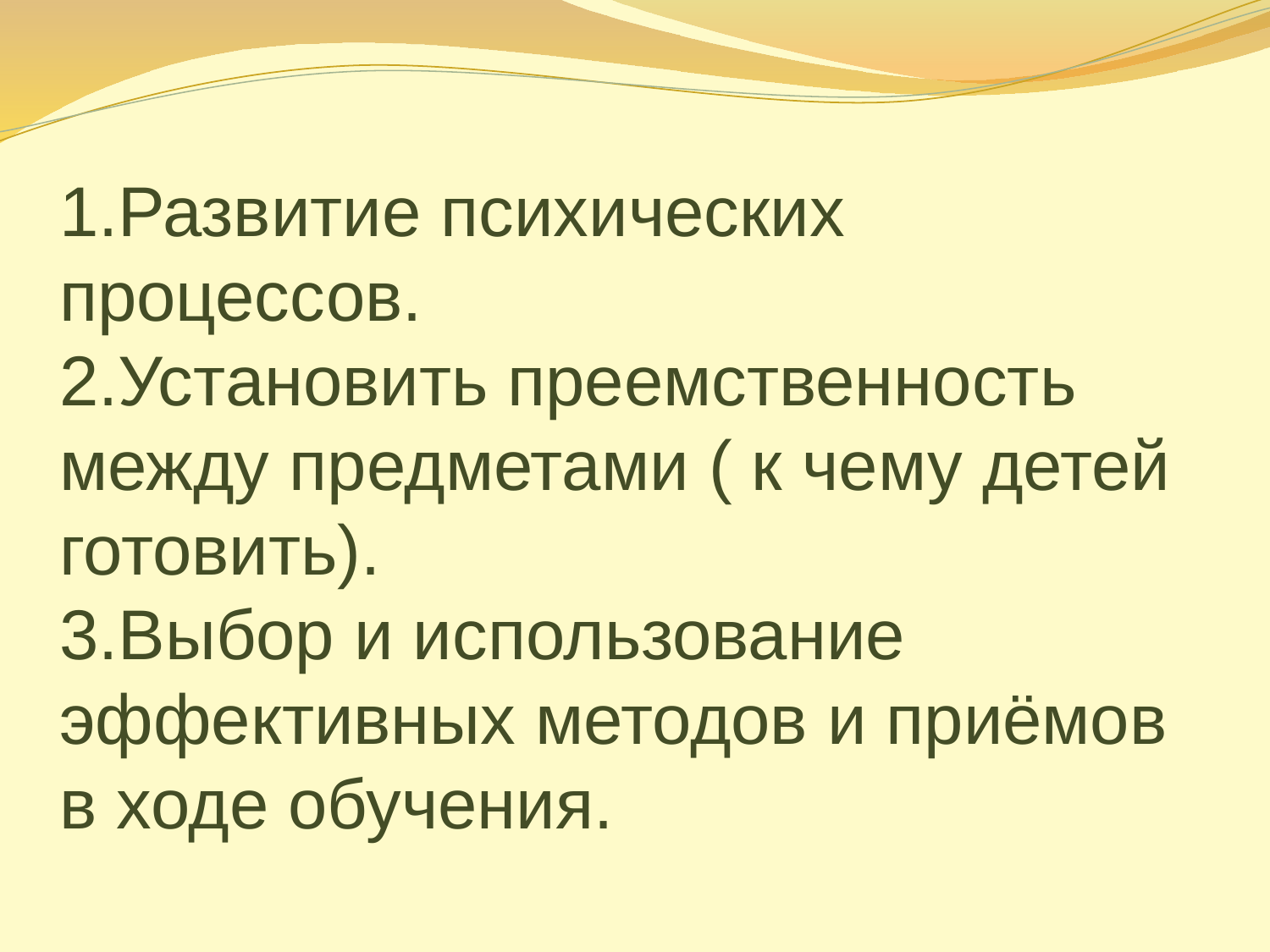

# 1.Развитие психических процессов. 2.Установить преемственность между предметами ( к чему детей готовить). 3.Выбор и использование эффективных методов и приёмов в ходе обучения.